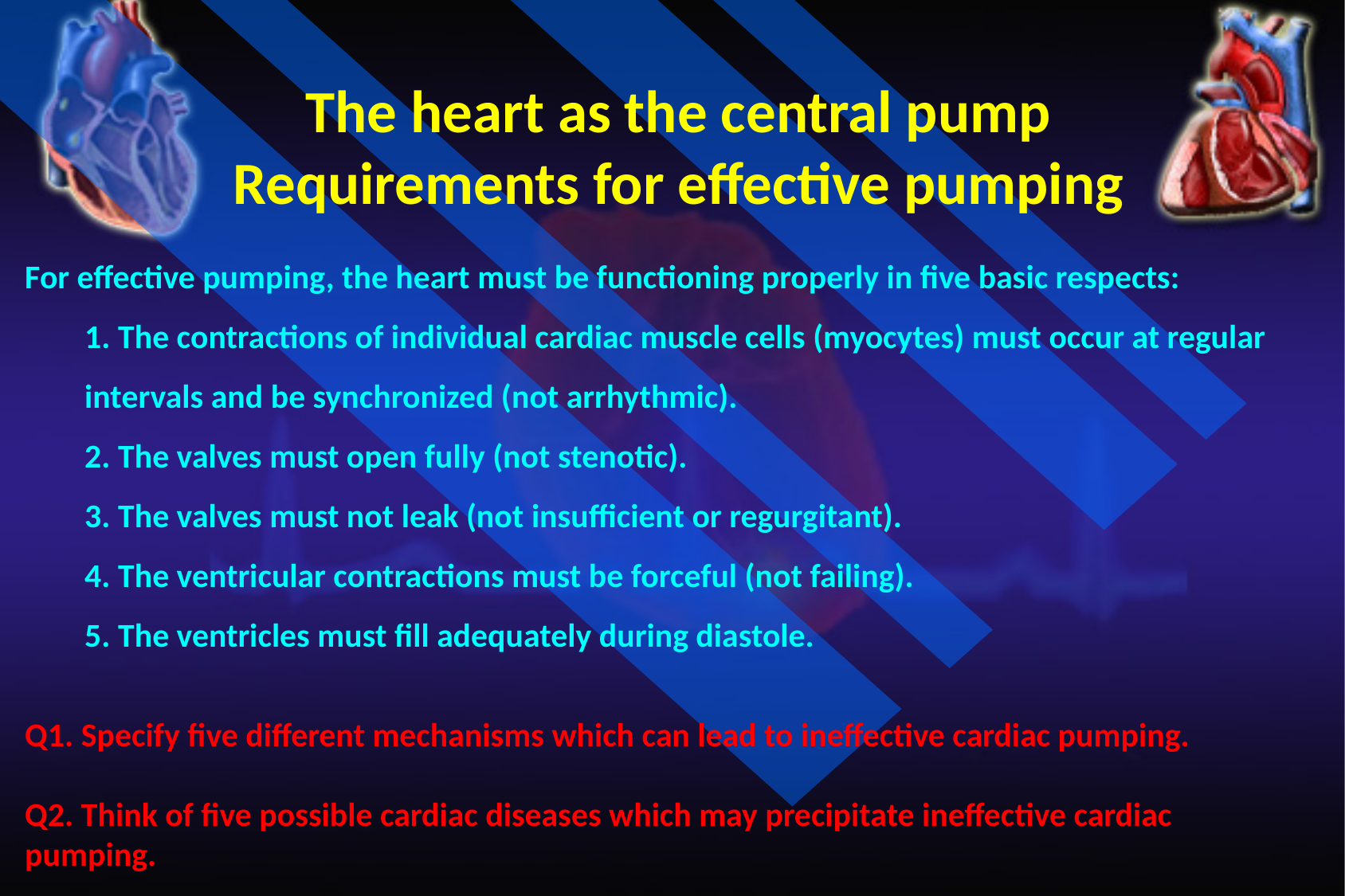

The heart as the central pump
Requirements for effective pumping
For effective pumping, the heart must be functioning properly in five basic respects:
1. The contractions of individual cardiac muscle cells (myocytes) must occur at regular intervals and be synchronized (not arrhythmic).
2. The valves must open fully (not stenotic).
3. The valves must not leak (not insufficient or regurgitant).
4. The ventricular contractions must be forceful (not failing).
5. The ventricles must fill adequately during diastole.

Q1. Specify five different mechanisms which can lead to ineffective cardiac pumping.

Q2. Think of five possible cardiac diseases which may precipitate ineffective cardiac pumping.